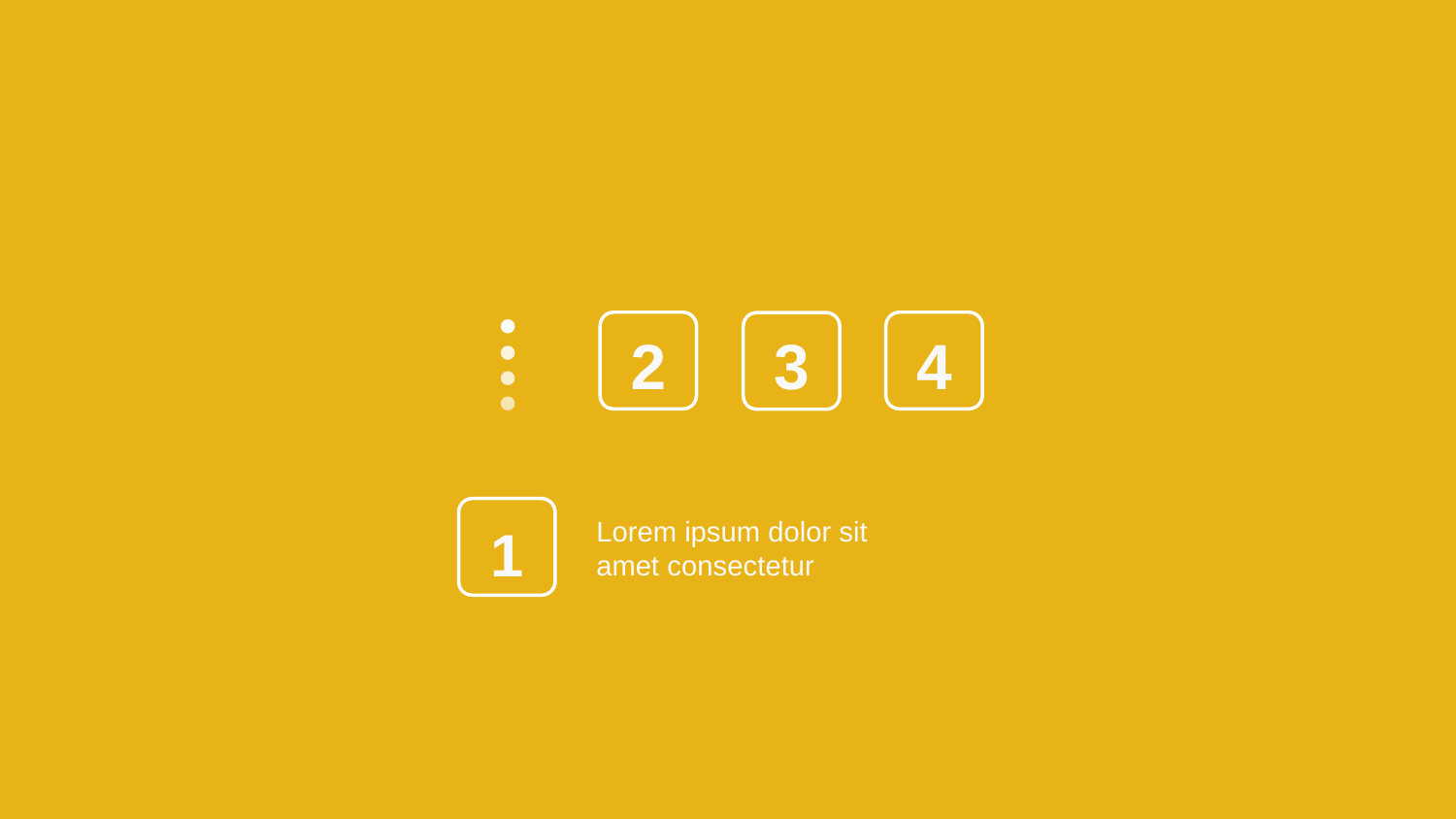

2

4

3

1
Lorem ipsum dolor sit amet consectetur